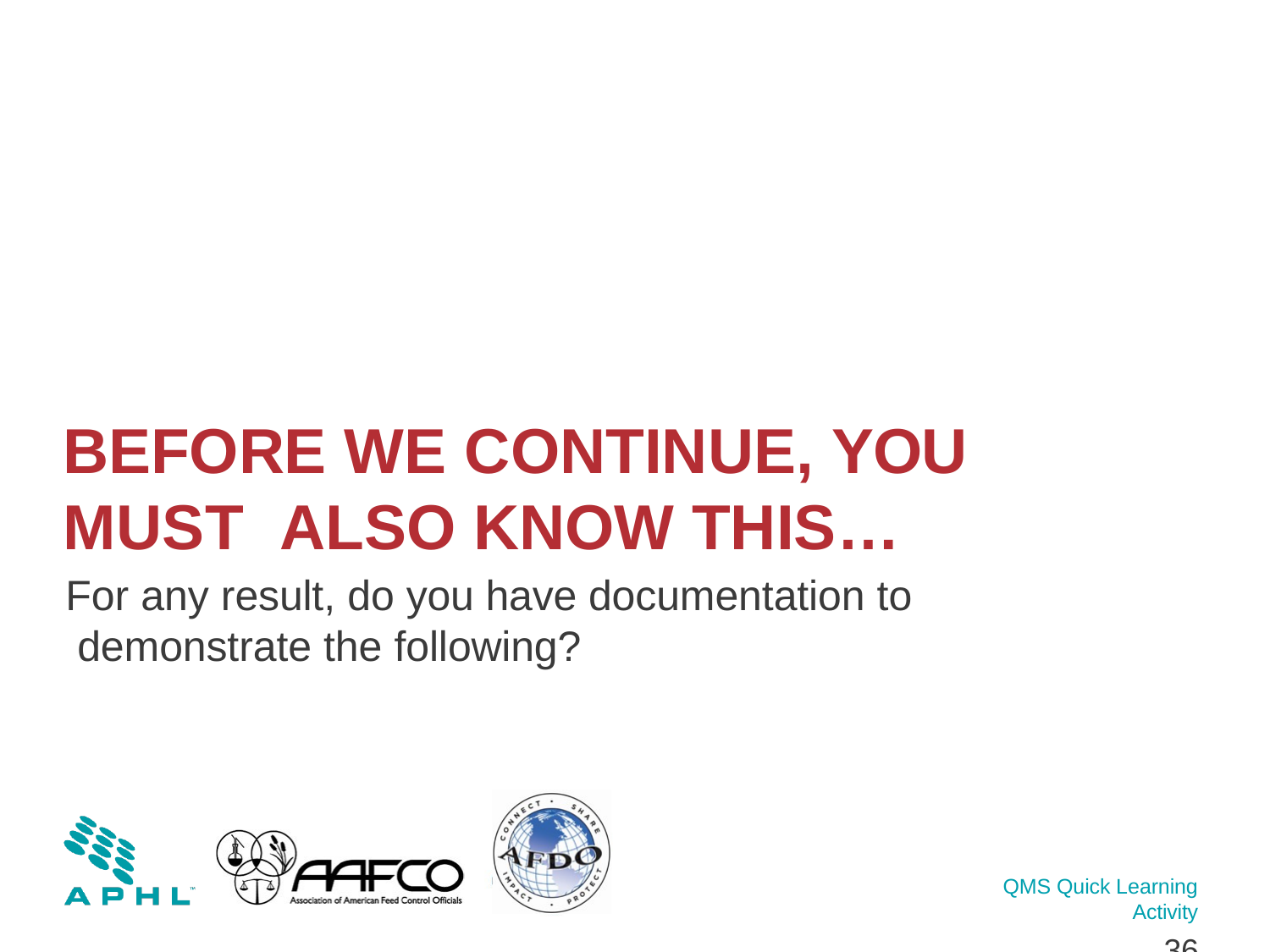

# BEFORE WE CONTINUE, YOU MUST  ALSO KNOW THIS…
For any result, do you have documentation to  demonstrate the following?

QMS Quick Learning Activity
36